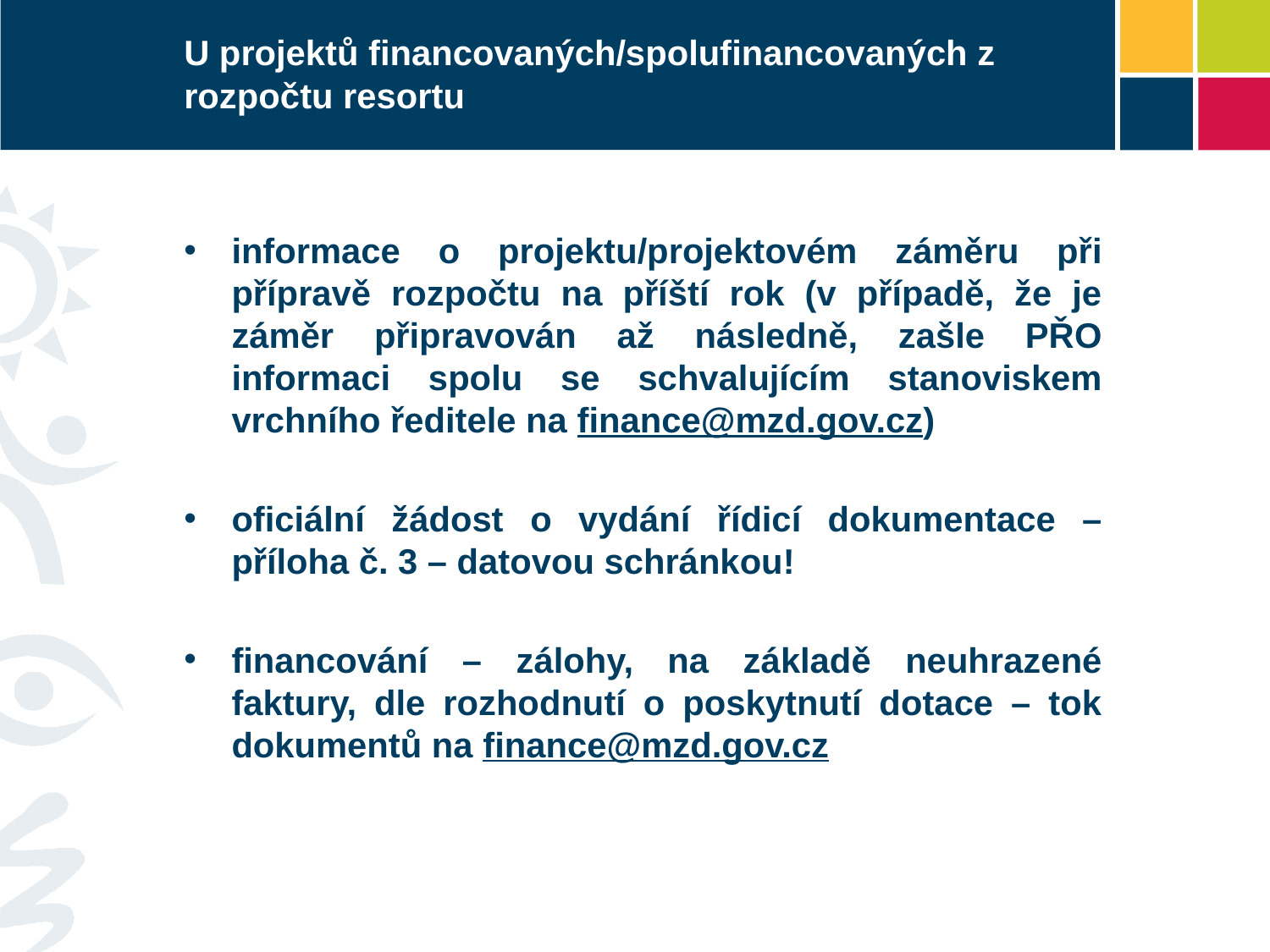

# U projektů financovaných/spolufinancovaných z rozpočtu resortu
informace o projektu/projektovém záměru při přípravě rozpočtu na příští rok (v případě, že je záměr připravován až následně, zašle PŘO informaci spolu se schvalujícím stanoviskem vrchního ředitele na finance@mzd.gov.cz)

oficiální žádost o vydání řídicí dokumentace – příloha č. 3 – datovou schránkou!

financování – zálohy, na základě neuhrazené faktury, dle rozhodnutí o poskytnutí dotace – tok dokumentů na finance@mzd.gov.cz